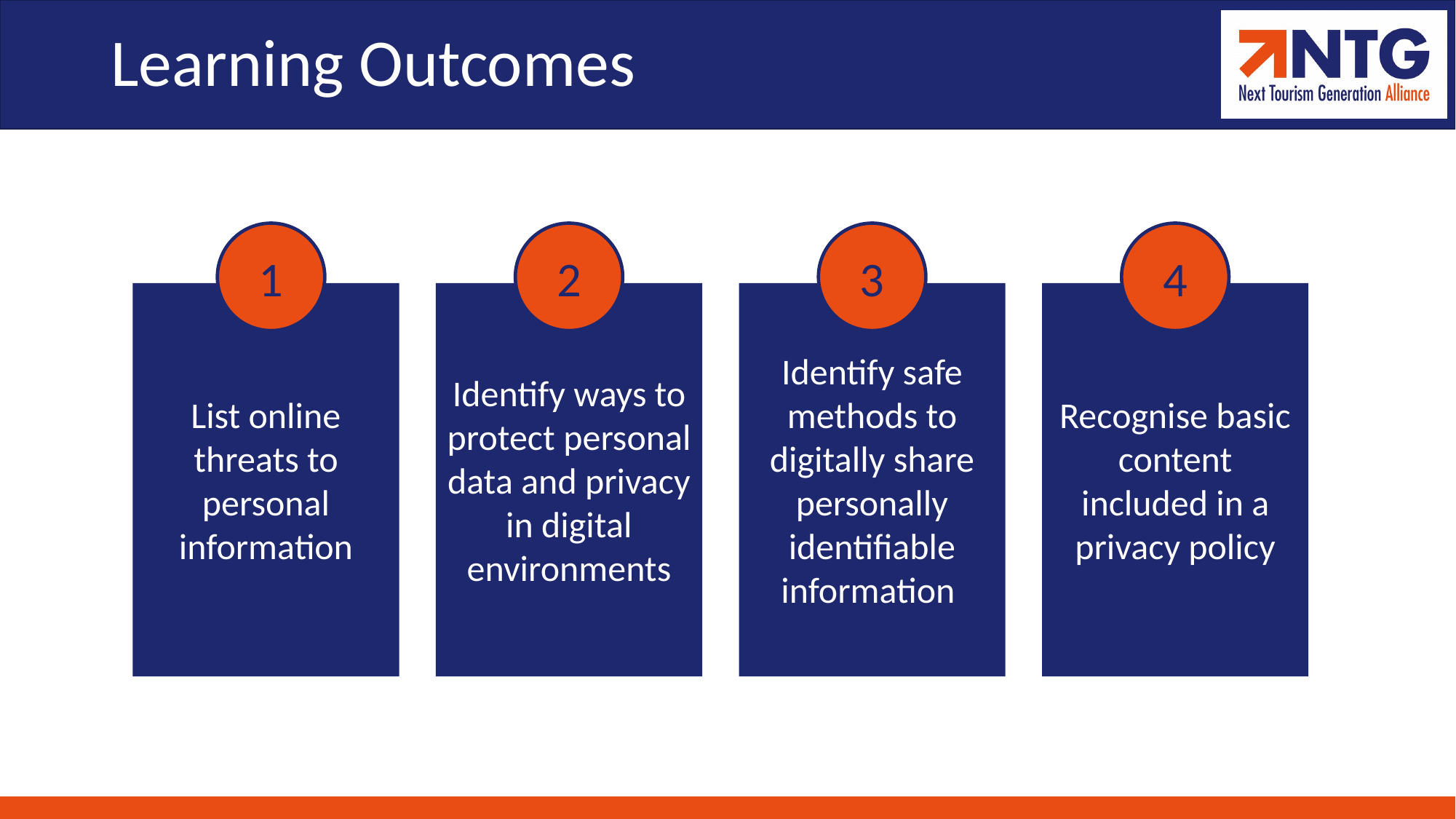

# Learning Outcomes
1
List online threats to personal information
2
Identify ways to protect personal data and privacy in digital environments
3
Identify safe methods to digitally share personally identifiable information
4
Recognise basic content included in a privacy policy